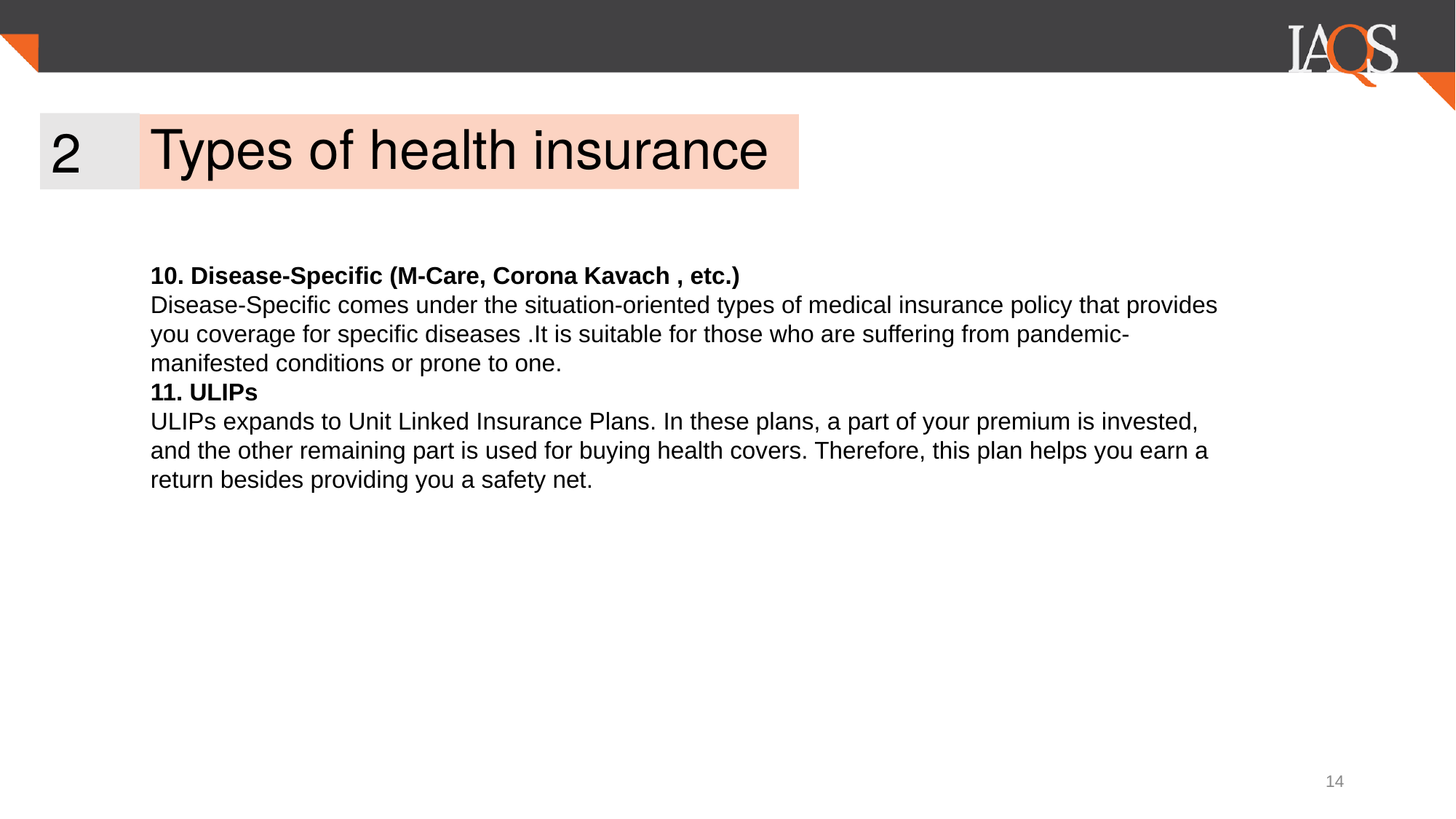

2
# Types of health insurance
10. Disease-Specific (M-Care, Corona Kavach , etc.)
Disease-Specific comes under the situation-oriented types of medical insurance policy that provides you coverage for specific diseases .It is suitable for those who are suffering from pandemic-manifested conditions or prone to one.
11. ULIPs
ULIPs expands to Unit Linked Insurance Plans. In these plans, a part of your premium is invested, and the other remaining part is used for buying health covers. Therefore, this plan helps you earn a return besides providing you a safety net.
14